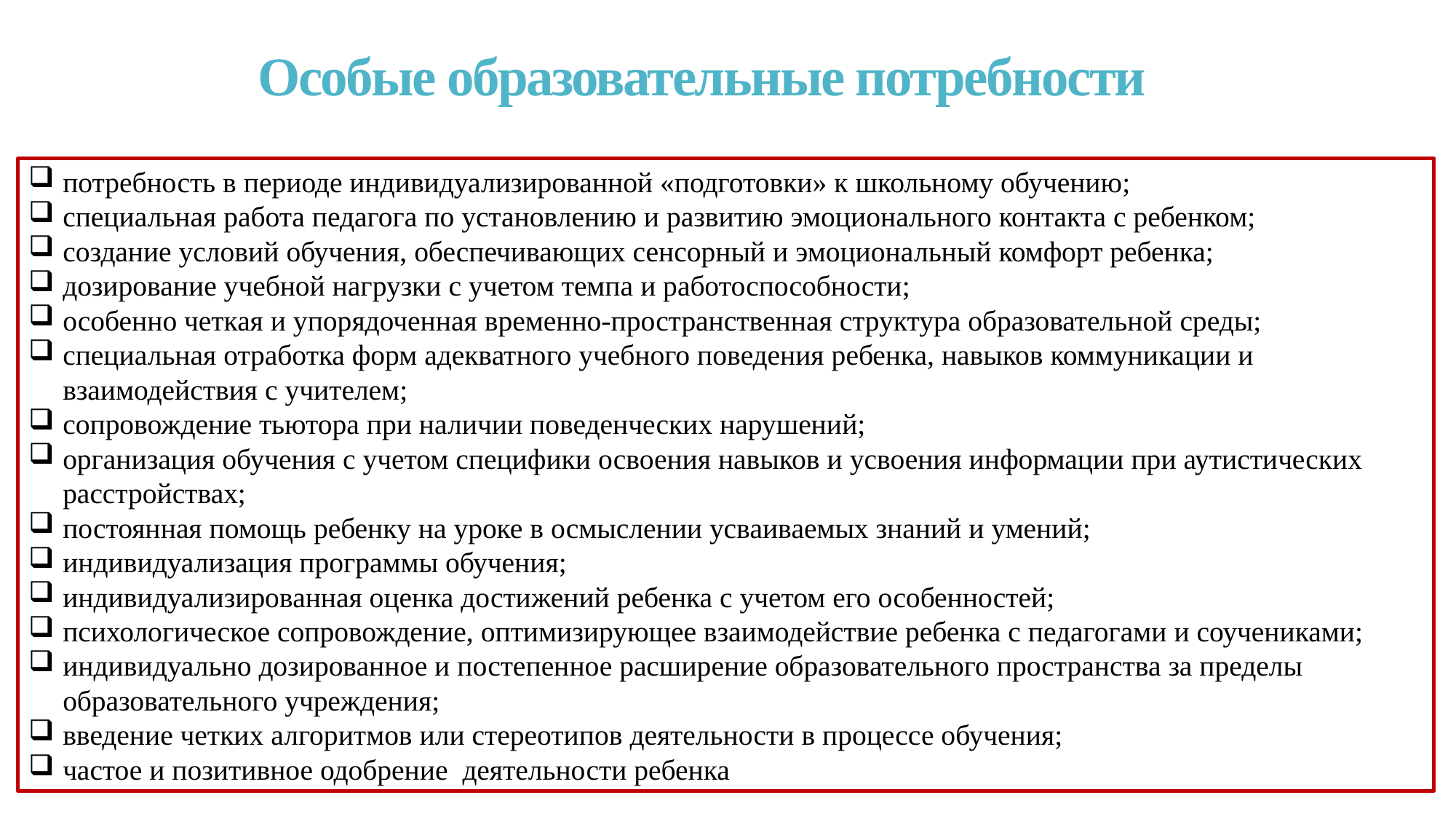

# Особые образовательные потребности
потребность в периоде индивидуализированной «подготовки» к школьному обучению;
специальная работа педагога по установлению и развитию эмоционального контакта с ребенком;
создание условий обучения, обеспечивающих сенсорный и эмоциональный комфорт ребенка;
дозирование учебной нагрузки с учетом темпа и работоспособности;
особенно четкая и упорядоченная временно-пространственная структура образовательной среды;
специальная отработка форм адекватного учебного поведения ребенка, навыков коммуникации и взаимодействия с учителем;
сопровождение тьютора при наличии поведенческих нарушений;
организация обучения с учетом специфики освоения навыков и усвоения информации при аутистических расстройствах;
постоянная помощь ребенку на уроке в осмыслении усваиваемых знаний и умений;
индивидуализация программы обучения;
индивидуализированная оценка достижений ребенка с учетом его особенностей;
психологическое сопровождение, оптимизирующее взаимодействие ребенка с педагогами и соучениками;
индивидуально дозированное и постепенное расширение образовательного пространства за пределы образовательного учреждения;
введение четких алгоритмов или стереотипов деятельности в процессе обучения;
частое и позитивное одобрение  деятельности ребенка